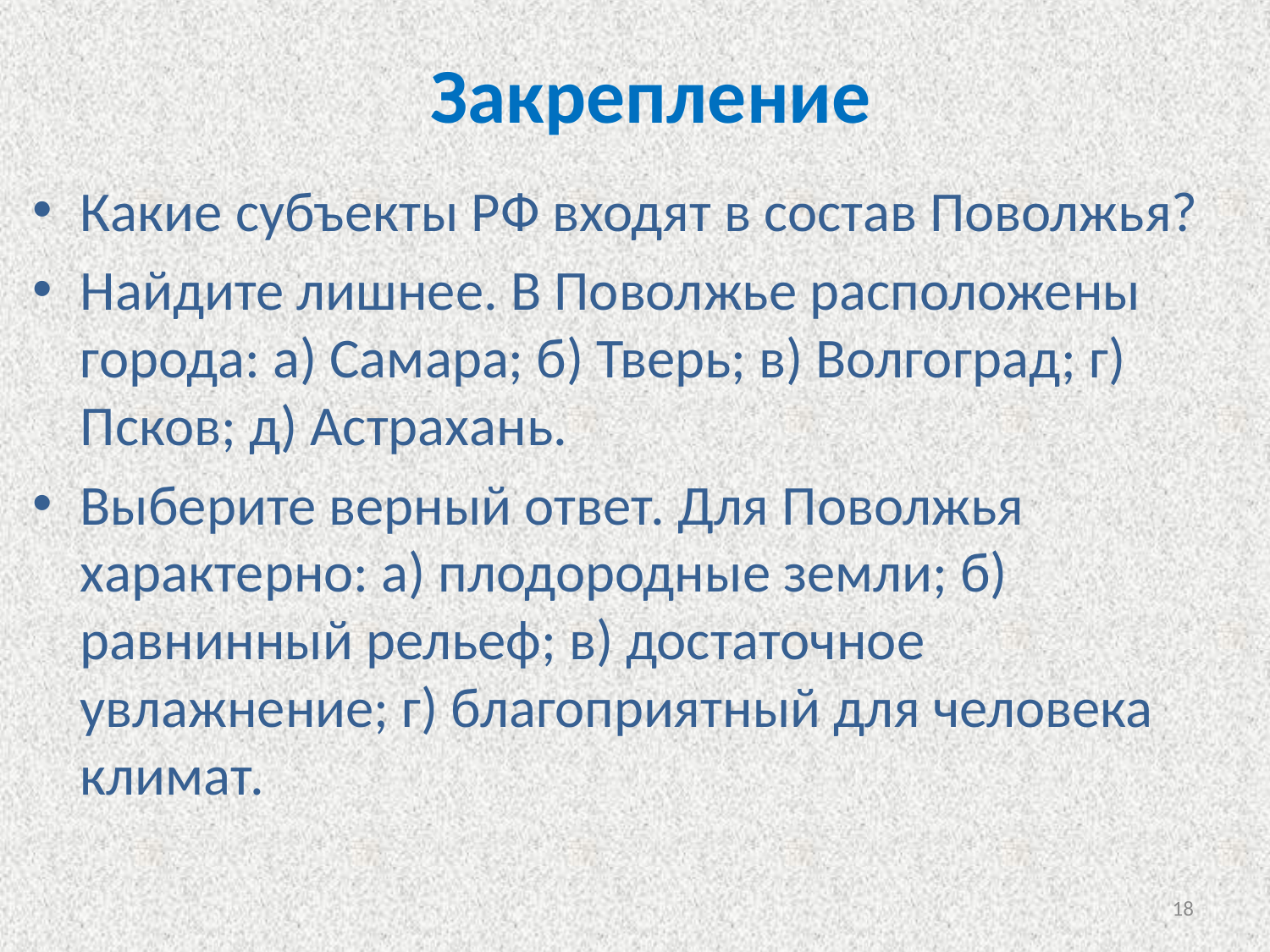

# Закрепление
Какие субъекты РФ входят в состав Поволжья?
Найдите лишнее. В Поволжье расположены города: а) Самара; б) Тверь; в) Волгоград; г) Псков; д) Астрахань.
Выберите верный ответ. Для Поволжья характерно: а) плодородные земли; б) равнинный рельеф; в) достаточное увлажнение; г) благоприятный для человека климат.

18